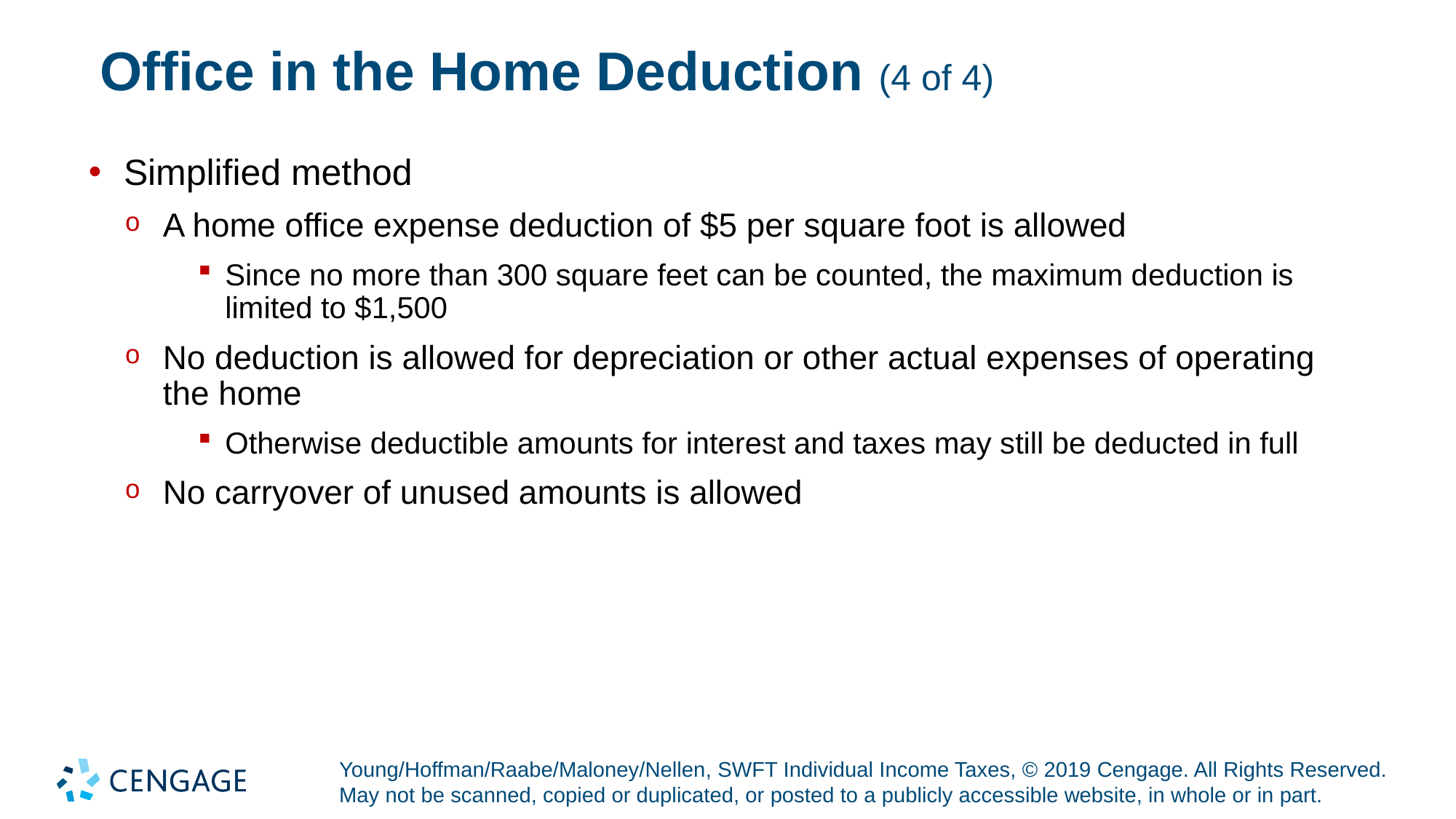

# Office in the Home Deduction (4 of 4)
Simplified method
A home office expense deduction of $5 per square foot is allowed
Since no more than 300 square feet can be counted, the maximum deduction is limited to $1,500
No deduction is allowed for depreciation or other actual expenses of operating the home
Otherwise deductible amounts for interest and taxes may still be deducted in full
No carryover of unused amounts is allowed